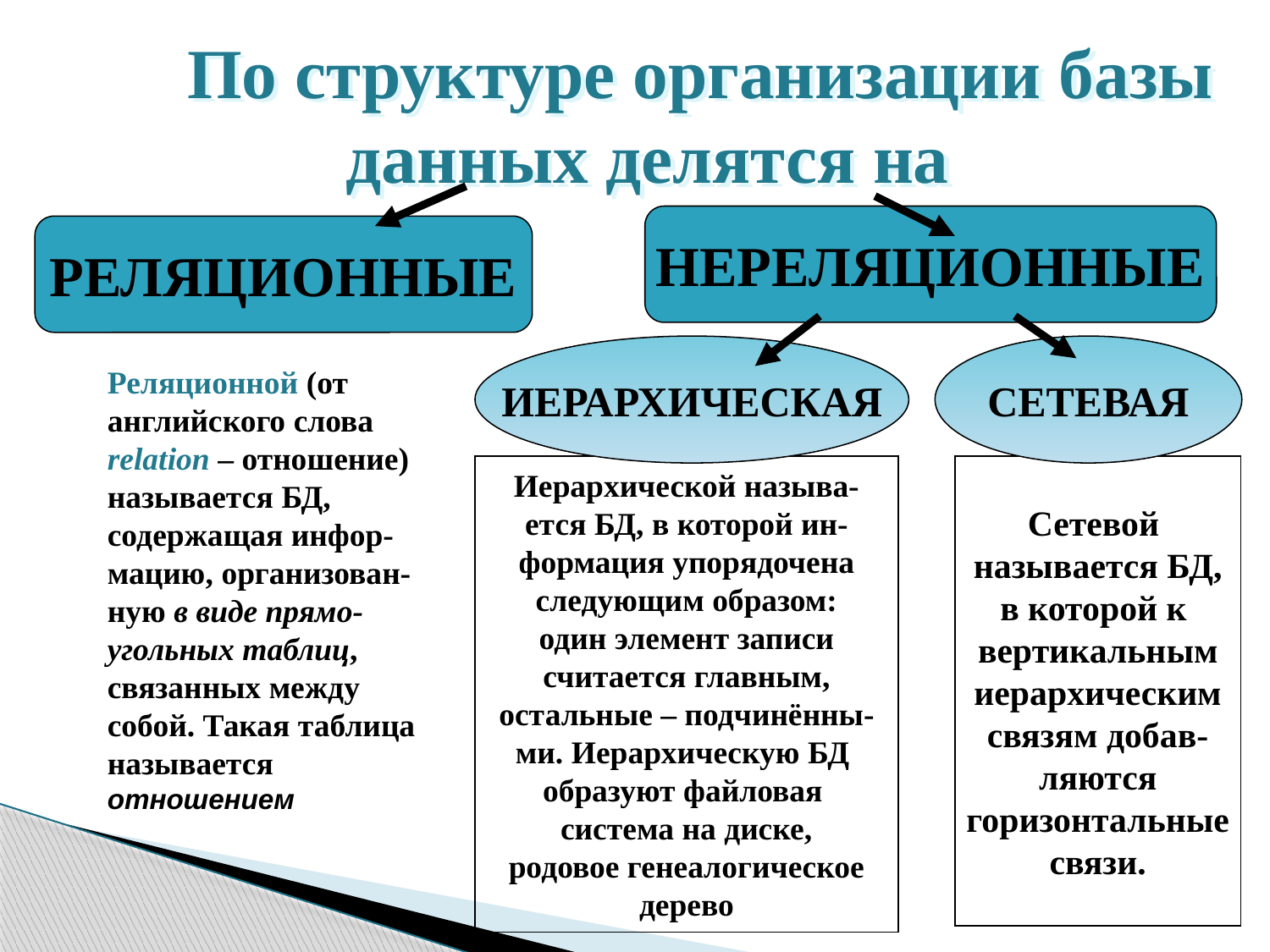

По структуре организации базы данных делятся на

НЕРЕЛЯЦИОННЫЕ
РЕЛЯЦИОННЫЕ

ИЕРАРХИЧЕСКАЯ
СЕТЕВАЯ
Реляционной (от
английского слова
relation – отношение)
называется БД,
содержащая инфор-
мацию, организован-
ную в виде прямо-
угольных таблиц,
связанных между
собой. Такая таблица
называется отношением

Иерархической называ-
ется БД, в которой ин-
формация упорядочена
следующим образом:
один элемент записи
считается главным,
остальные – подчинённы-
ми. Иерархическую БД
образуют файловая
система на диске,
родовое генеалогическое
дерево
Сетевой
называется БД,
в которой к
вертикальным
иерархическим
связям добав-
ляются
горизонтальные
связи.